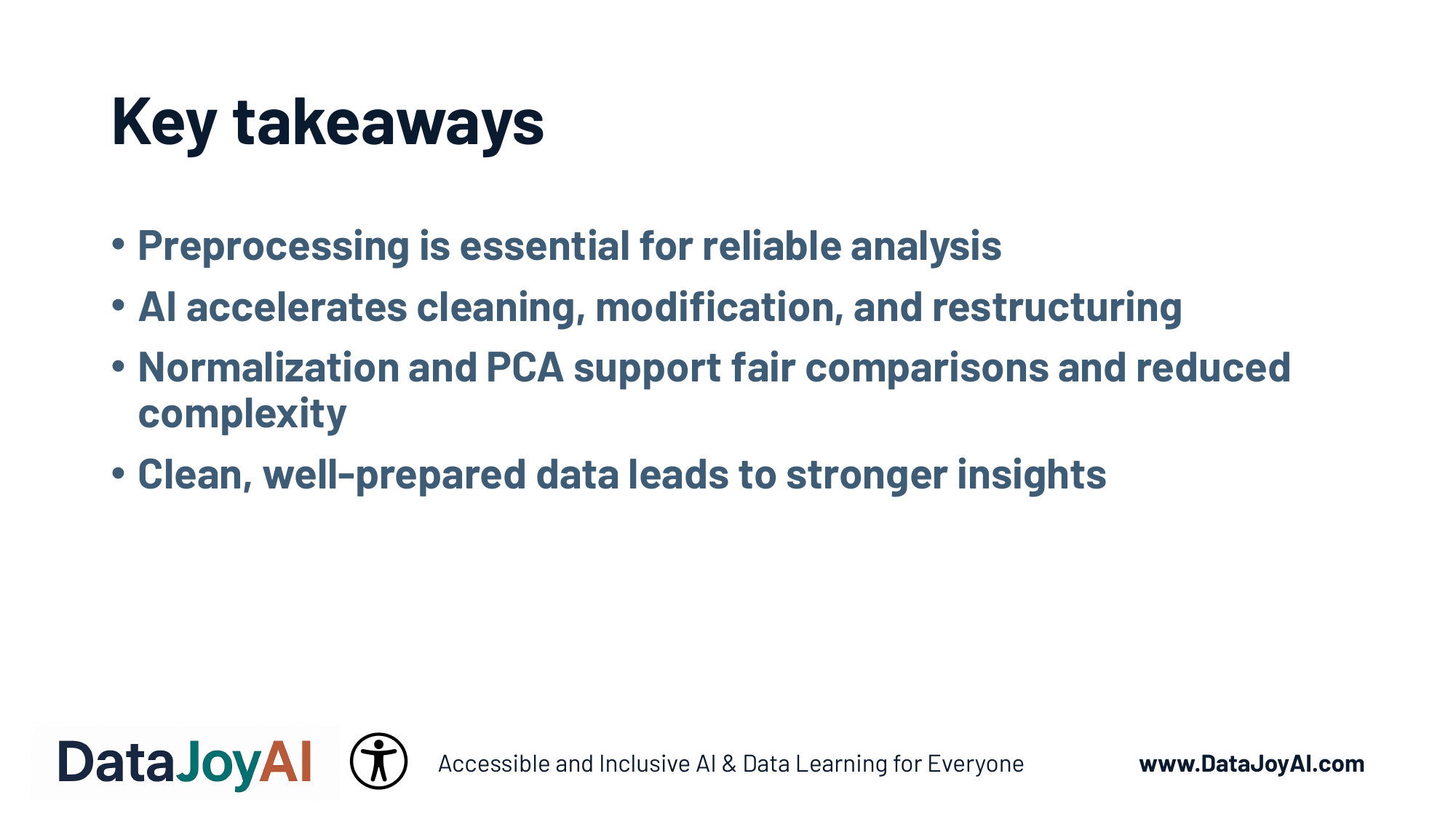

# Key takeaways
Preprocessing is essential for reliable analysis
AI accelerates cleaning, modification, and restructuring
Normalization and PCA support fair comparisons and reduced complexity
Clean, well-prepared data leads to stronger insights